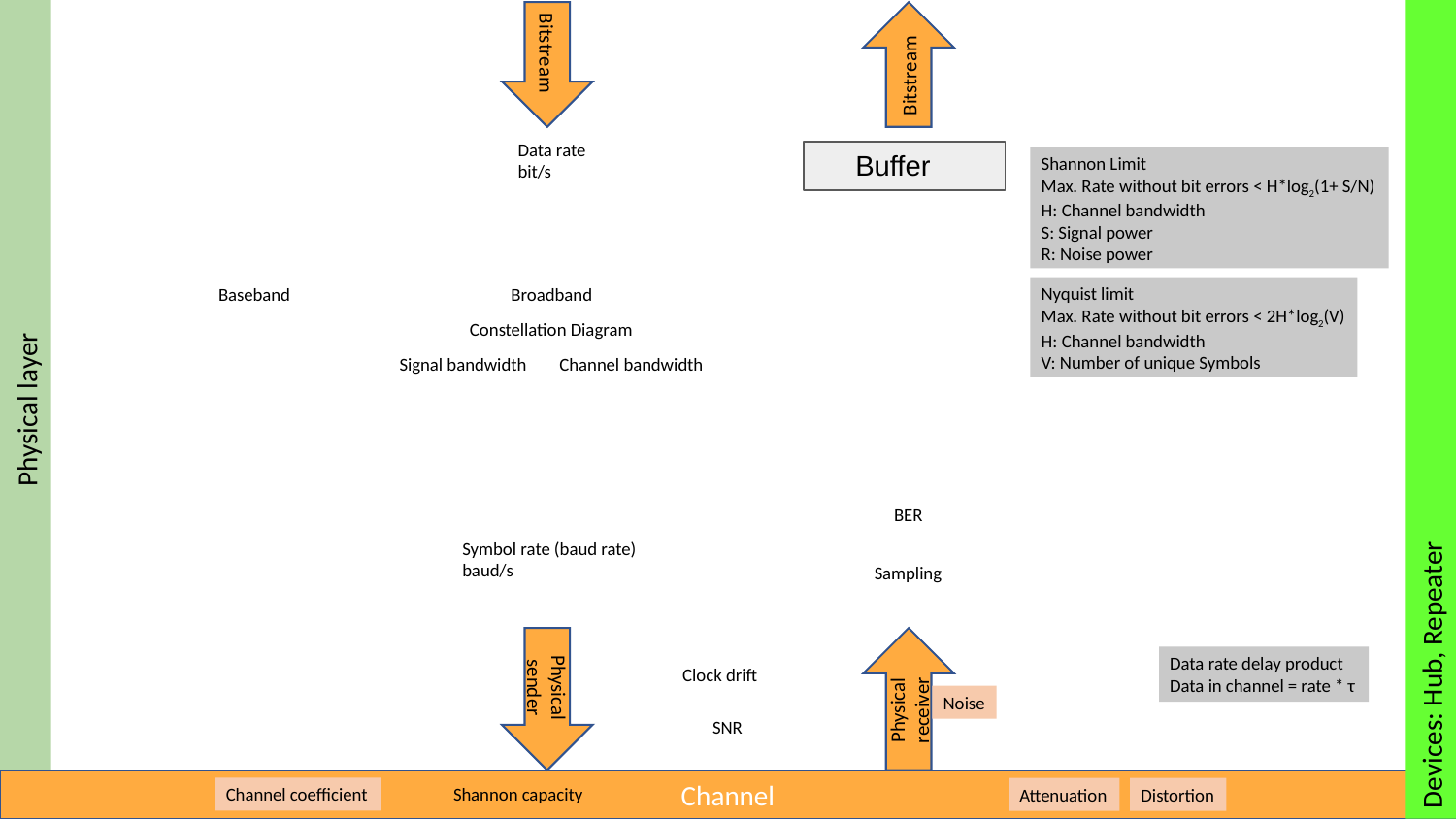

Physical layer
Bitstream
Bitstream
Data rate bit/s
Buffer

Shannon Limit
Max. Rate without bit errors < H*log2(1+ S/N)
H: Channel bandwidth
S: Signal power
R: Noise power
Nyquist limit
Max. Rate without bit errors < 2H*log2(V)
H: Channel bandwidth
V: Number of unique Symbols
Baseband
Broadband
Constellation Diagram
Signal bandwidth
Channel bandwidth
BER
Symbol rate (baud rate) baud/s
Sampling
Devices: Hub, Repeater
Data rate delay product
Data in channel = rate * τ
Physical sender
Physical receiver
Clock drift
Noise
SNR
Channel
Shannon capacity
Channel coefficient
Attenuation
Distortion